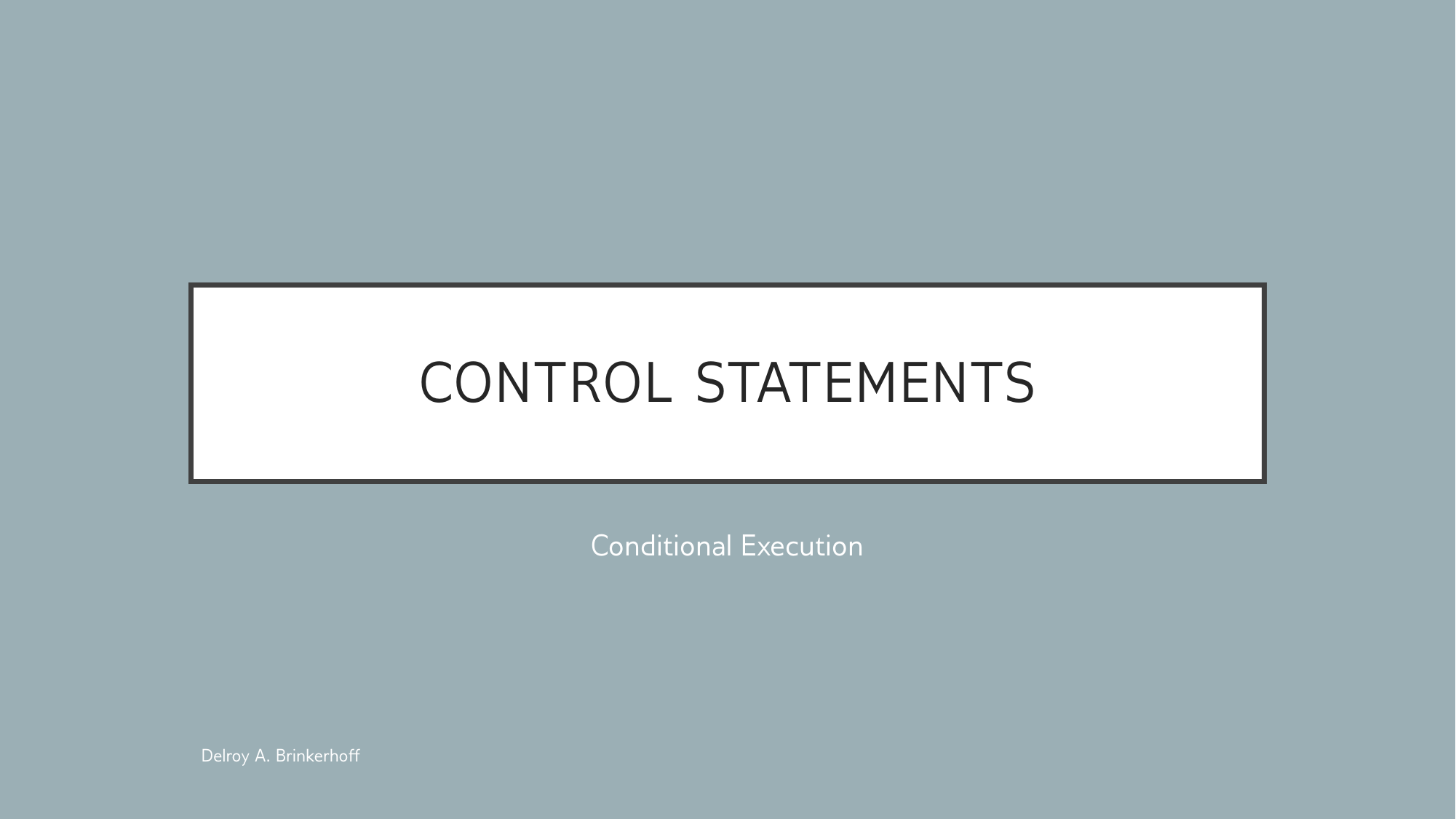

# Control Statements
Conditional Execution
Delroy A. Brinkerhoff